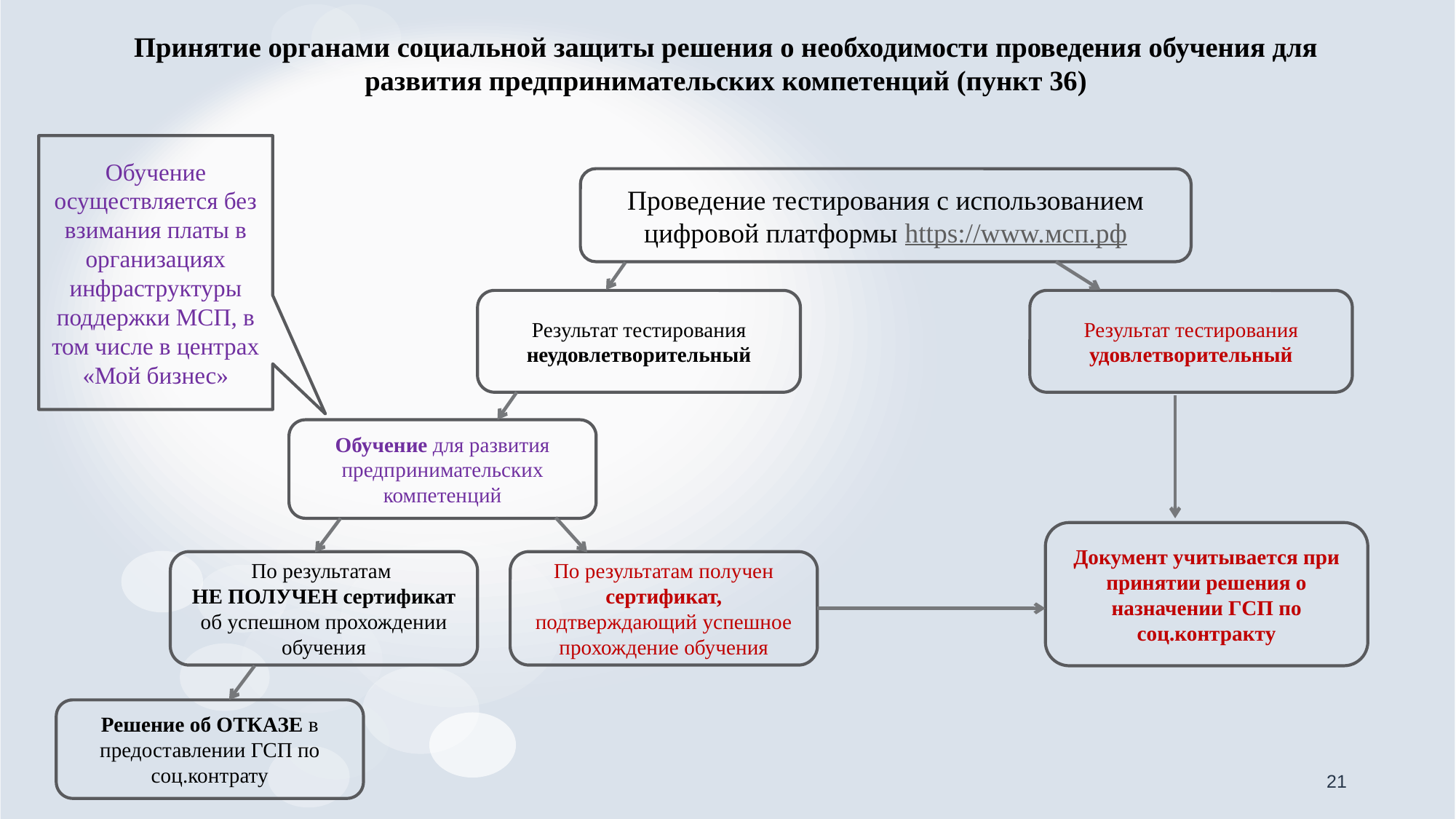

# Принятие органами социальной защиты решения о необходимости проведения обучения для развития предпринимательских компетенций (пункт 36)
Обучение осуществляется без взимания платы в организациях инфраструктуры поддержки МСП, в том числе в центрах «Мой бизнес»
Проведение тестирования с использованием цифровой платформы https://www.мсп.рф
Результат тестирования неудовлетворительный
Результат тестирования удовлетворительный
Обучение для развития предпринимательских компетенций
Документ учитывается при принятии решения о назначении ГСП по соц.контракту
По результатам
НЕ ПОЛУЧЕН сертификат об успешном прохождении обучения
По результатам получен сертификат, подтверждающий успешное прохождение обучения
Решение об ОТКАЗЕ в предоставлении ГСП по соц.контрату
21